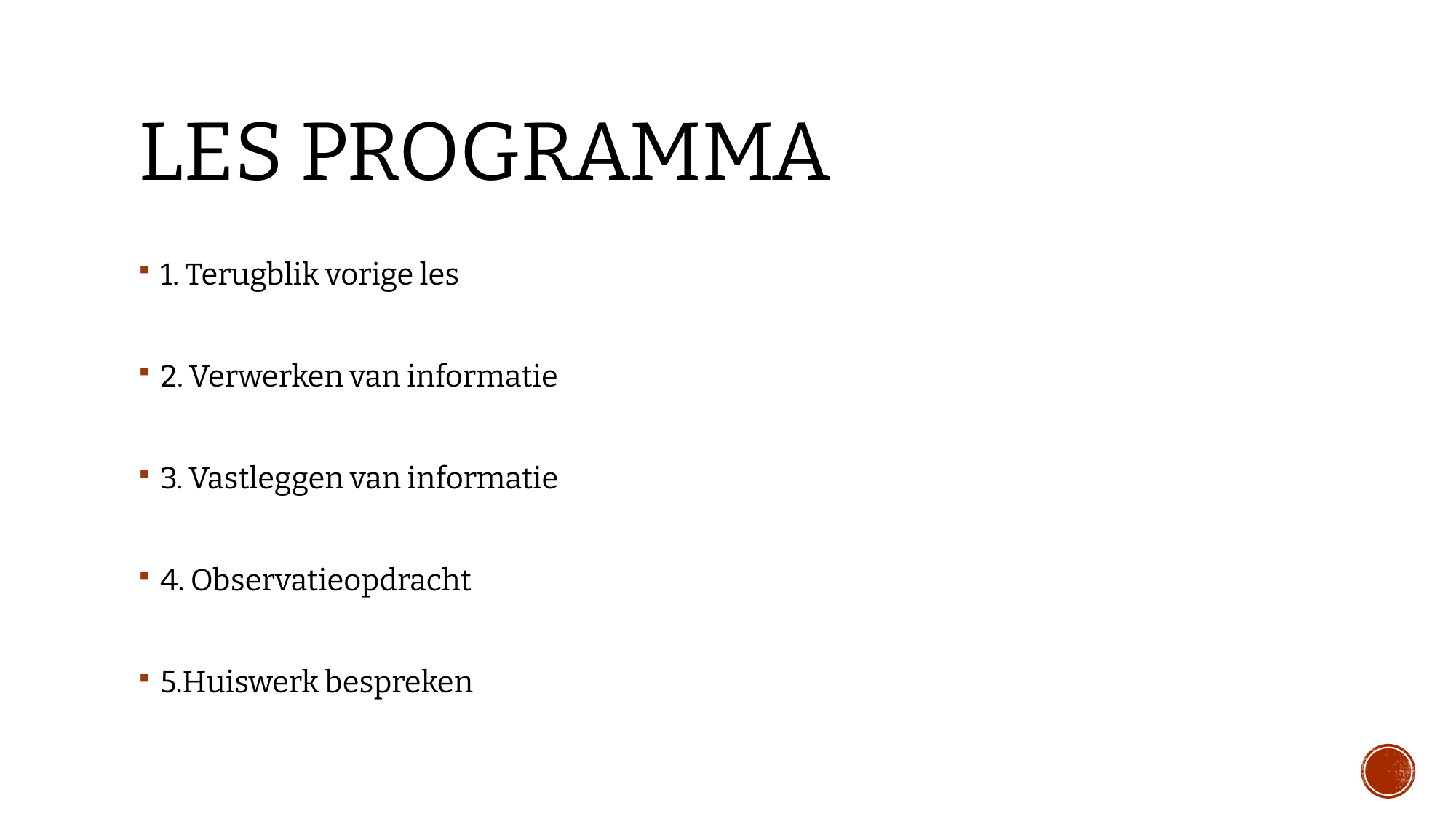

# Les programma
1. Terugblik vorige les

2. Verwerken van informatie

3. Vastleggen van informatie

4. Observatieopdracht

5.Huiswerk bespreken